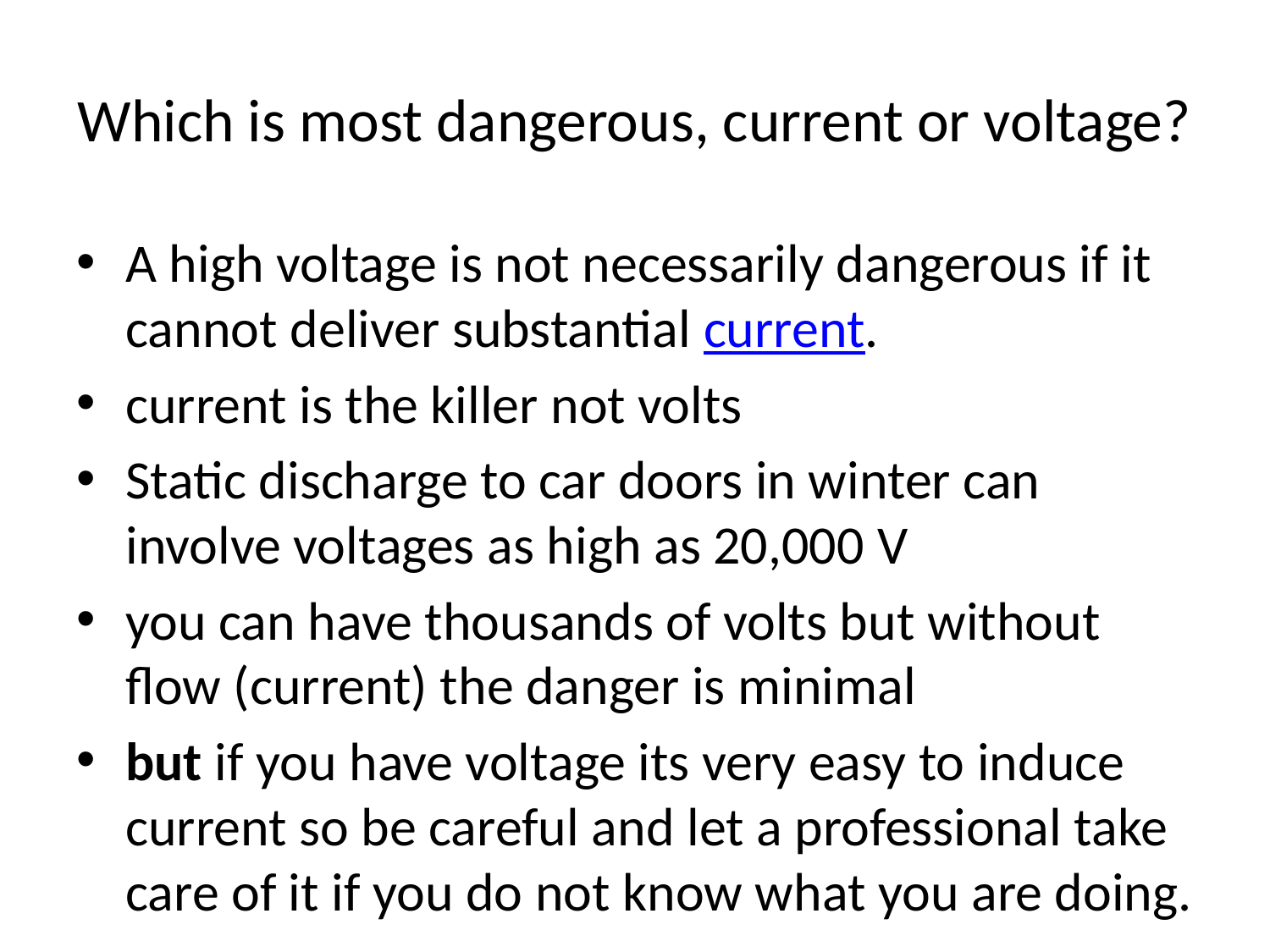

# Which is most dangerous, current or voltage?
A high voltage is not necessarily dangerous if it cannot deliver substantial current.
current is the killer not volts
Static discharge to car doors in winter can involve voltages as high as 20,000 V
you can have thousands of volts but without flow (current) the danger is minimal
but if you have voltage its very easy to induce current so be careful and let a professional take care of it if you do not know what you are doing.